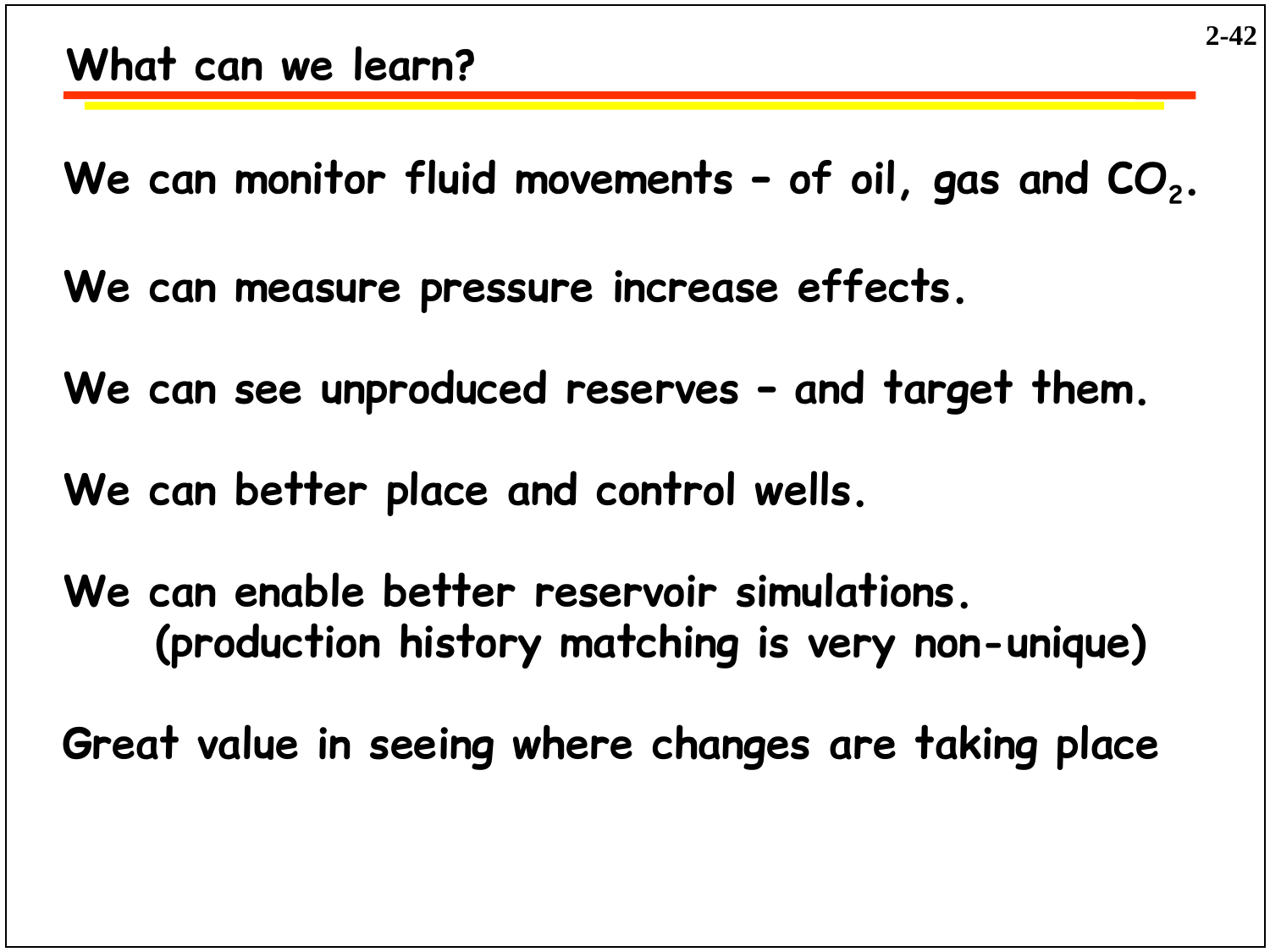

2-42
What can we learn?
We can monitor fluid movements – of oil, gas and CO2.

We can measure pressure increase effects.

We can see unproduced reserves – and target them.

We can better place and control wells.

We can enable better reservoir simulations.
     (production history matching is very non-unique)

Great value in seeing where changes are taking place